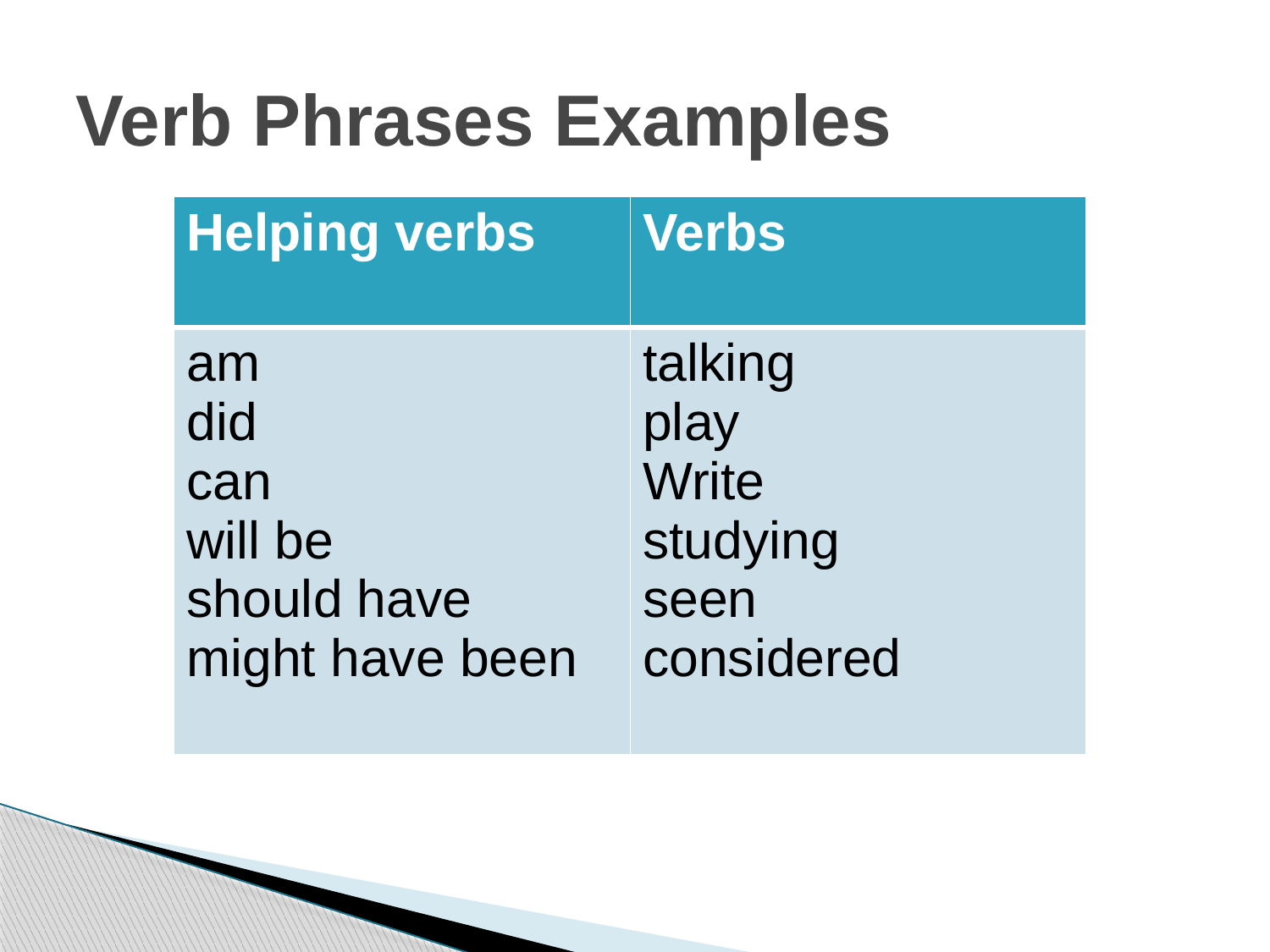

# Verb Phrases Examples
| Helping verbs | Verbs |
| --- | --- |
| am did can will be should have might have been | talking play Write studying seen considered |